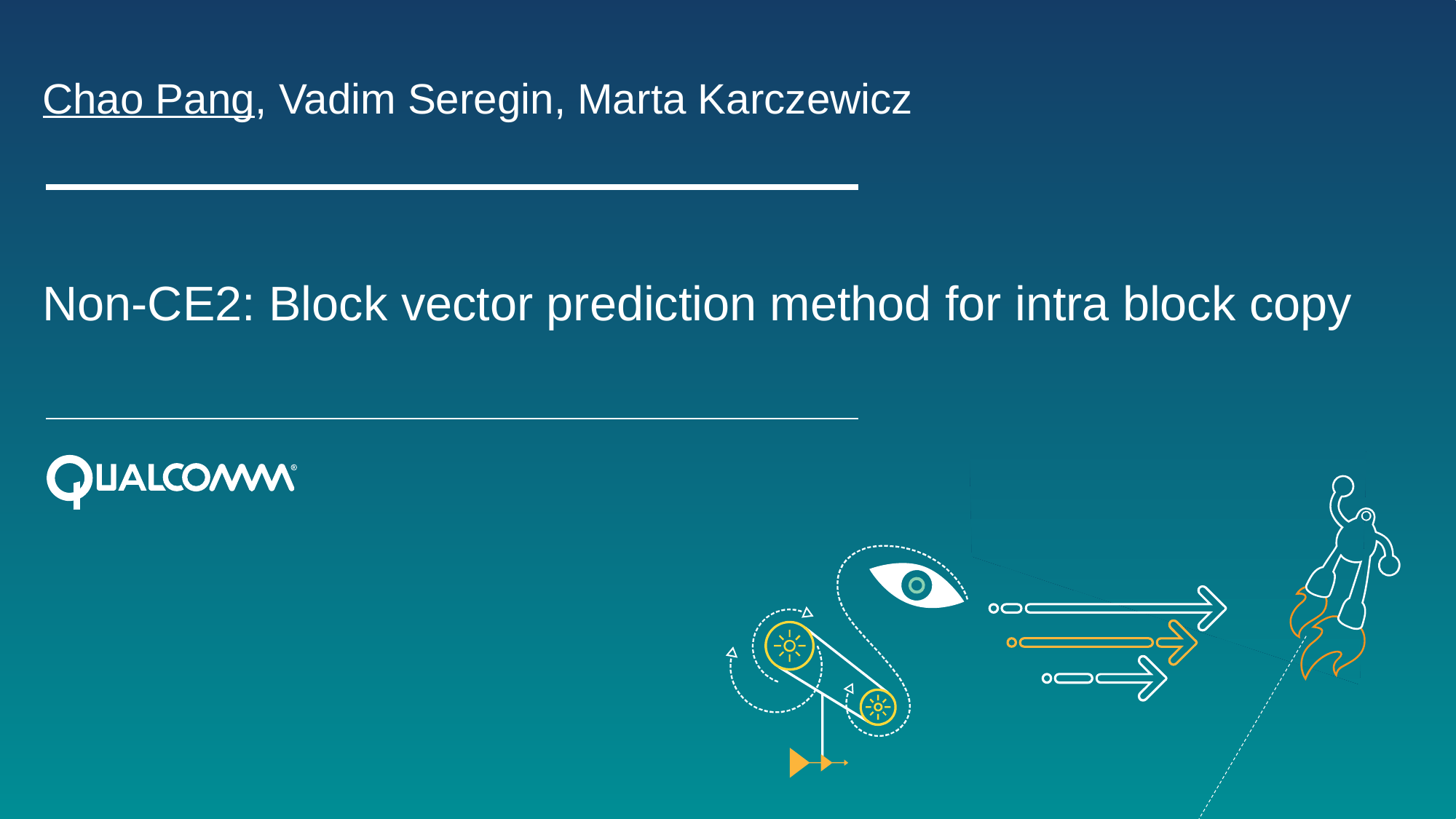

Chao Pang, Vadim Seregin, Marta Karczewicz
# Non-CE2: Block vector prediction method for intra block copy